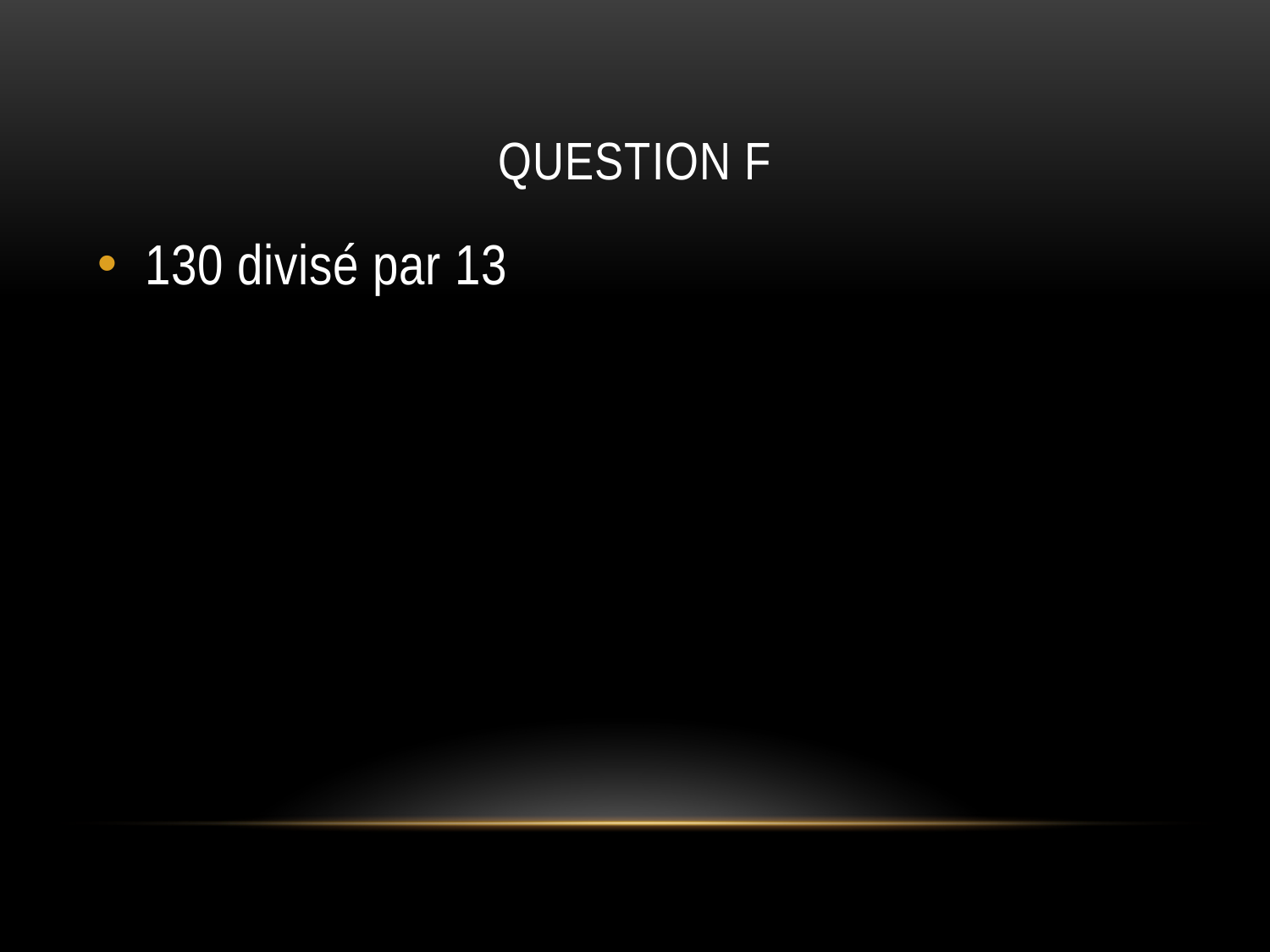

# QUESTION F
130 divisé par 13